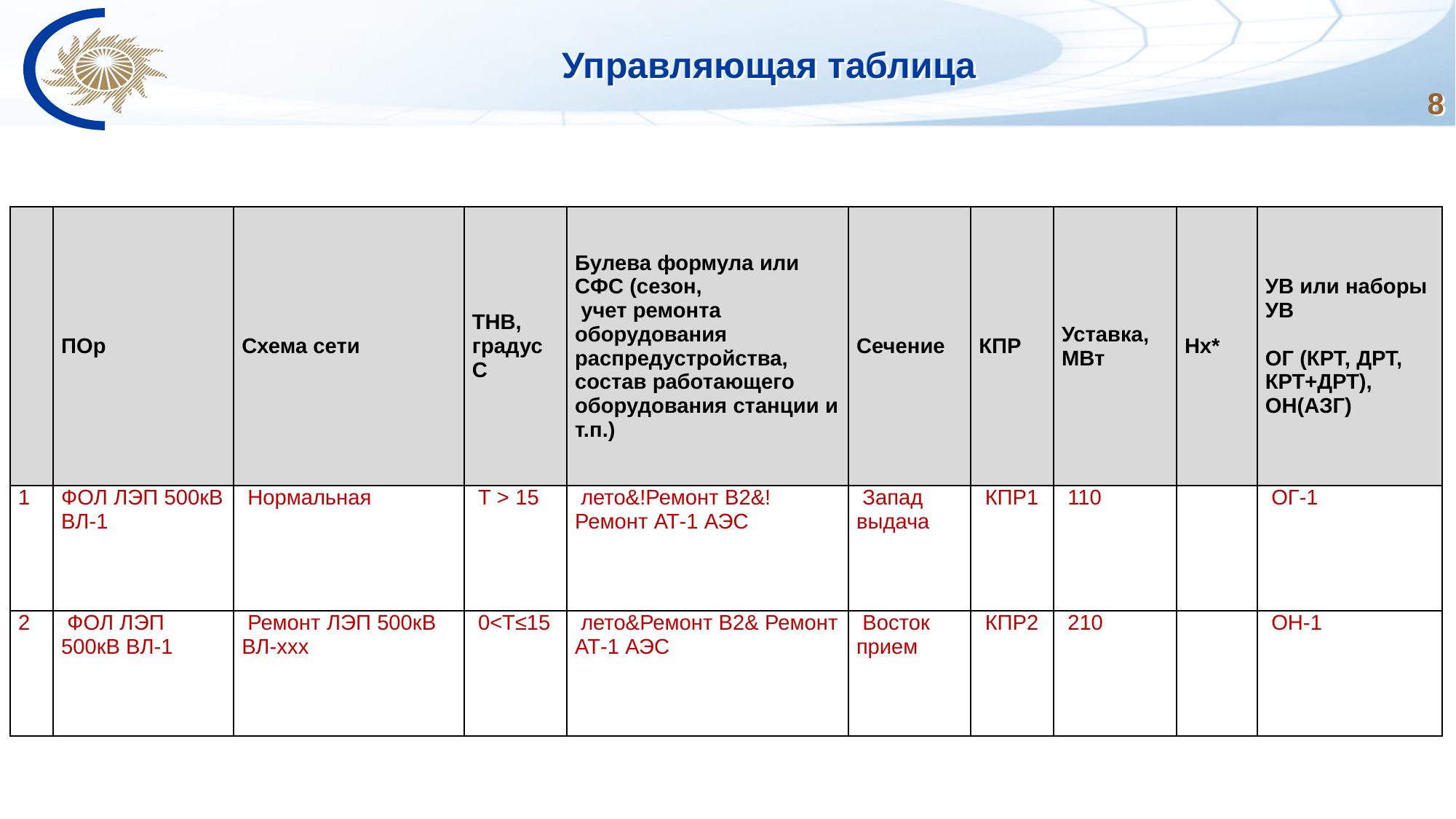

# Управляющая таблица
8
|  | ПОр | Схема сети | ТНВ, градус С | Булева формула или СФС (сезон, учет ремонта оборудования распредустройства, состав работающего оборудования станции и т.п.) | Сечение | КПР | Уставка, МВт | Нх\* | УВ или наборы УВ ОГ (КРТ, ДРТ, КРТ+ДРТ), ОН(АЗГ) |
| --- | --- | --- | --- | --- | --- | --- | --- | --- | --- |
| 1 | ФОЛ ЛЭП 500кВ ВЛ-1 | Нормальная | Т > 15 | лето&!Ремонт В2&! Ремонт АТ-1 АЭС | Запад выдача | КПР1 | 110 |  | ОГ-1 |
| 2 | ФОЛ ЛЭП 500кВ ВЛ-1 | Ремонт ЛЭП 500кВ ВЛ-ххх | 0<Т≤15 | лето&Ремонт В2& Ремонт АТ-1 АЭС | Восток прием | КПР2 | 210 |  | ОН-1 |